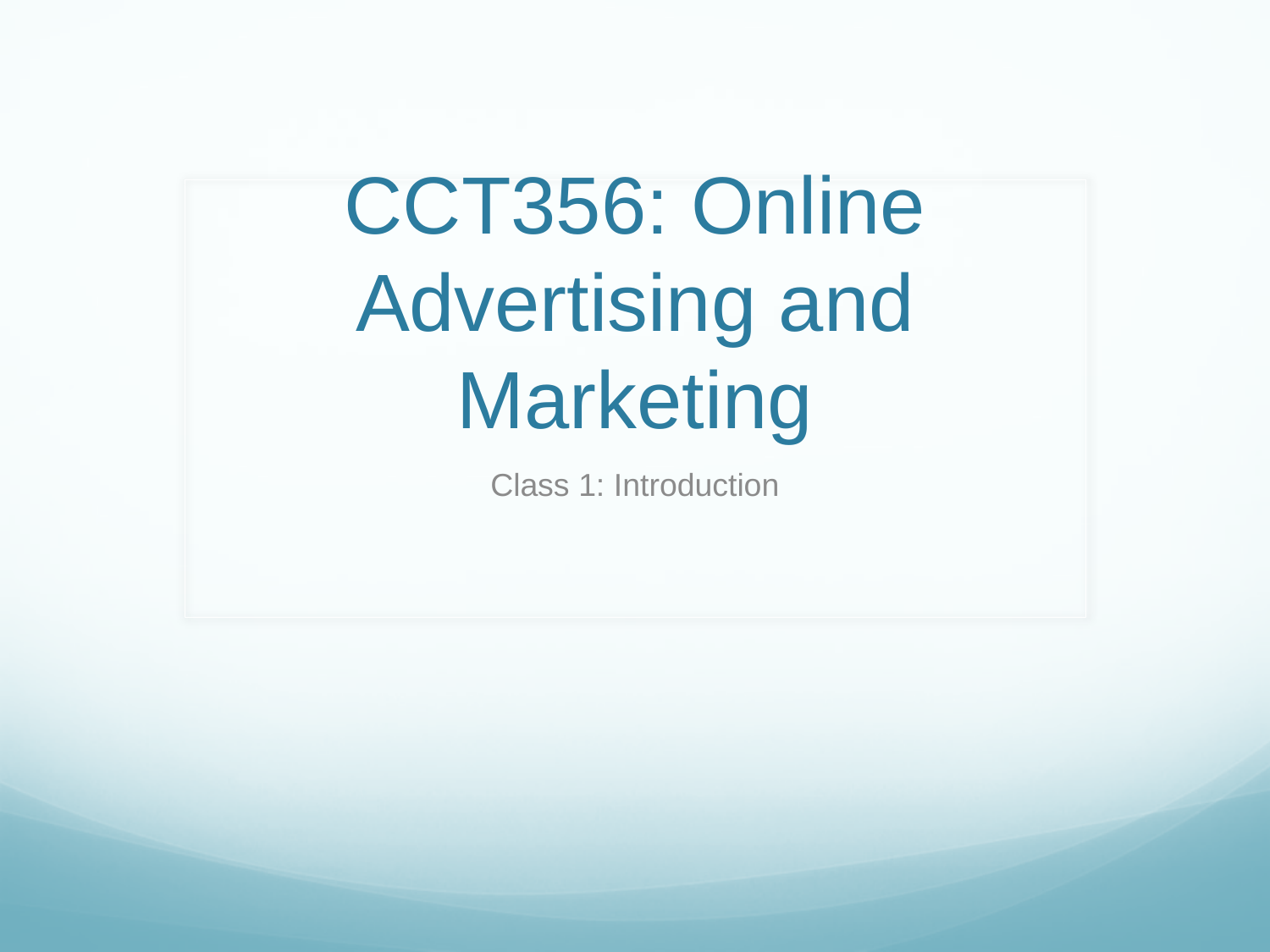

# CCT356: Online Advertising and Marketing
Class 1: Introduction